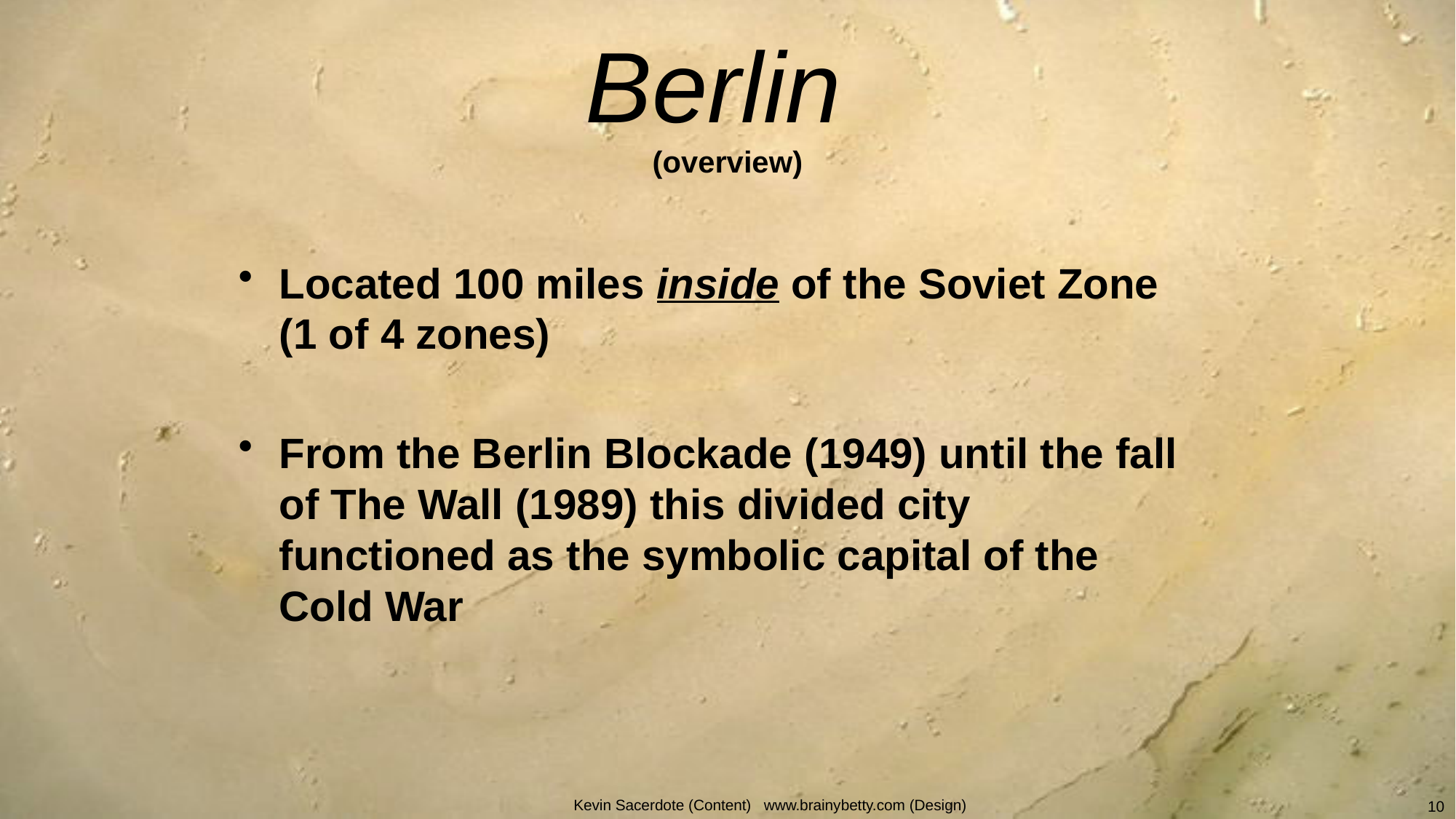

# Berlin (overview)

Located 100 miles inside of the Soviet Zone (1 of 4 zones)

From the Berlin Blockade (1949) until the fall of The Wall (1989) this divided city functioned as the symbolic capital of the Cold War
Kevin Sacerdote (Content)   www.brainybetty.com (Design)
10